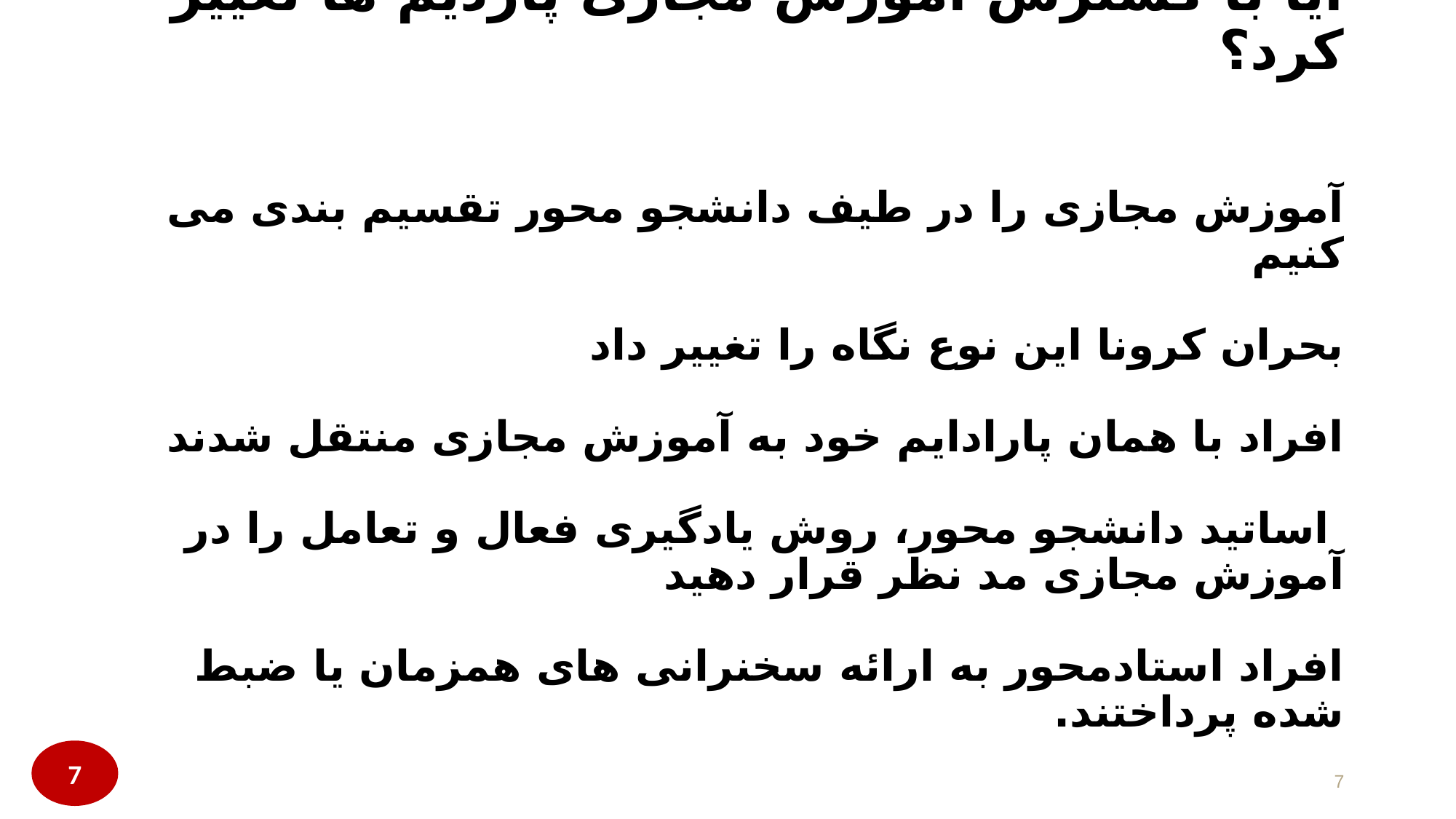

# آیا با گسترش آموزش مجازی پاردیم ها تغییر کرد؟ آموزش مجازی را در طیف دانشجو محور تقسیم بندی می کنیم بحران کرونا این نوع نگاه را تغییر داد افراد با همان پارادایم خود به آموزش مجازی منتقل شدند اساتید دانشجو محور، روش یادگیری فعال و تعامل را در آموزش مجازی مد نظر قرار دهید افراد استادمحور به ارائه سخنرانی های همزمان یا ضبط شده پرداختند.
7

7